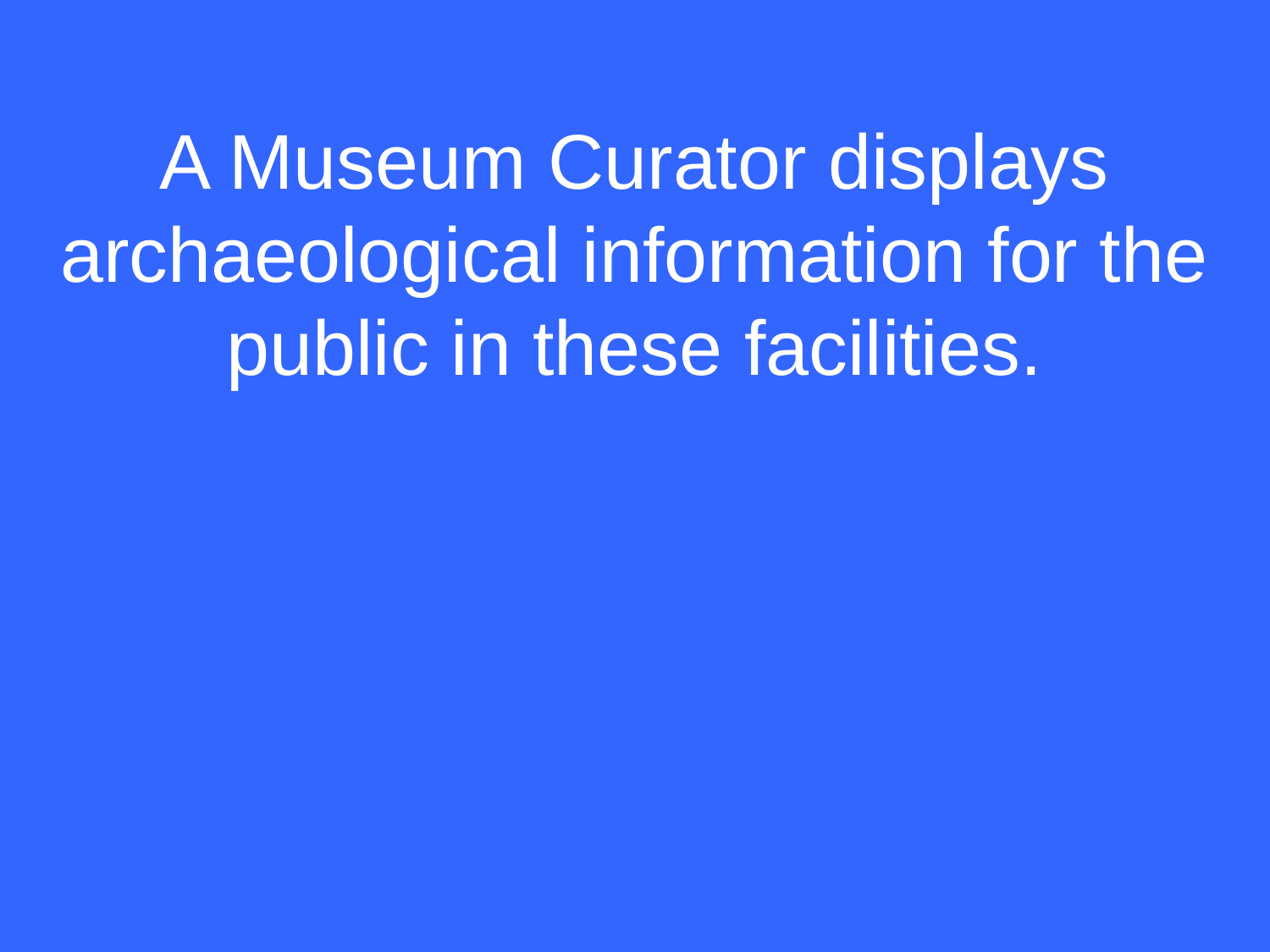

A Museum Curator displays archaeological information for the public in these facilities.